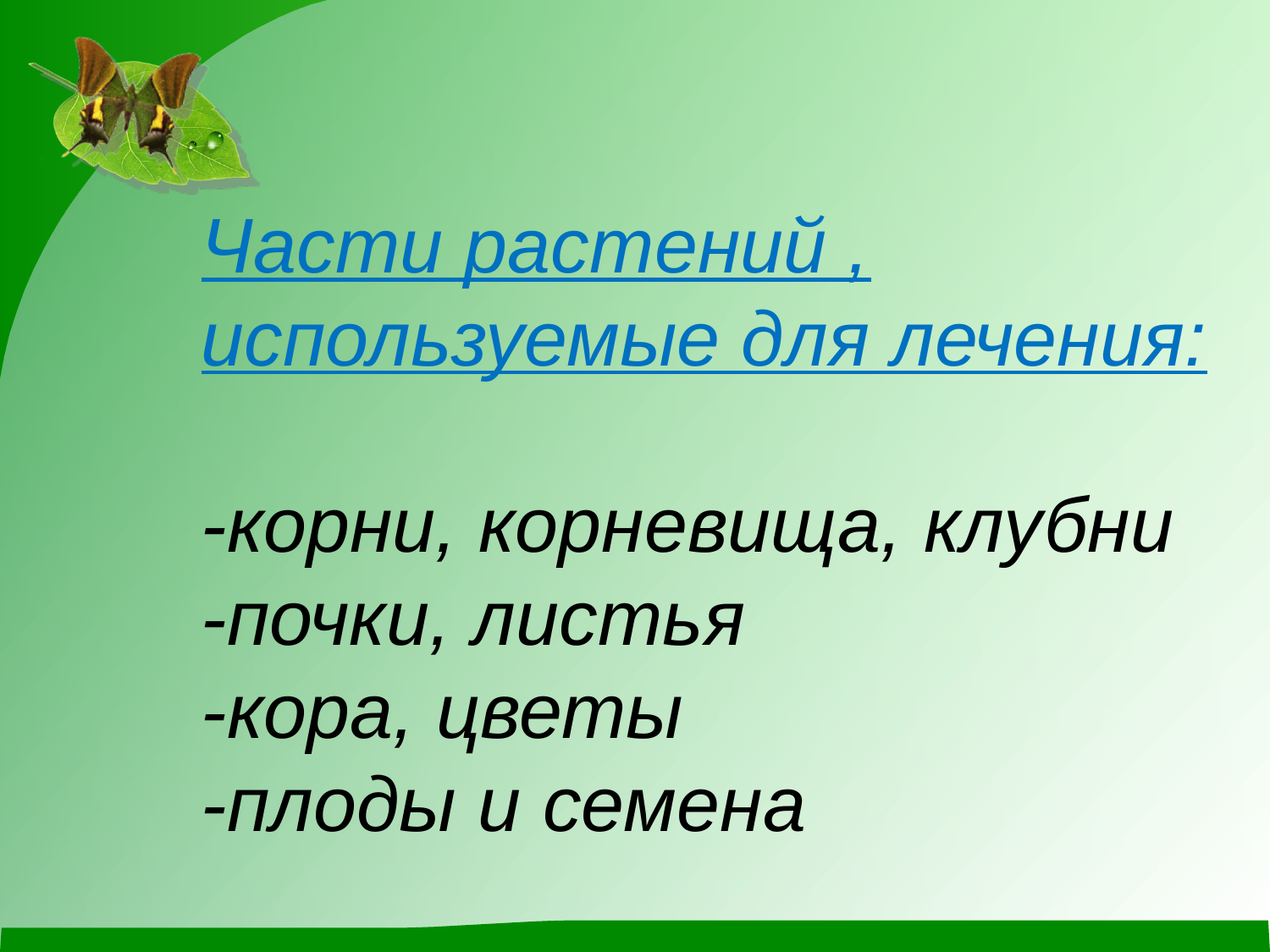

# Части растений , используемые для лечения: -корни, корневища, клубни -почки, листья -кора, цветы -плоды и семена